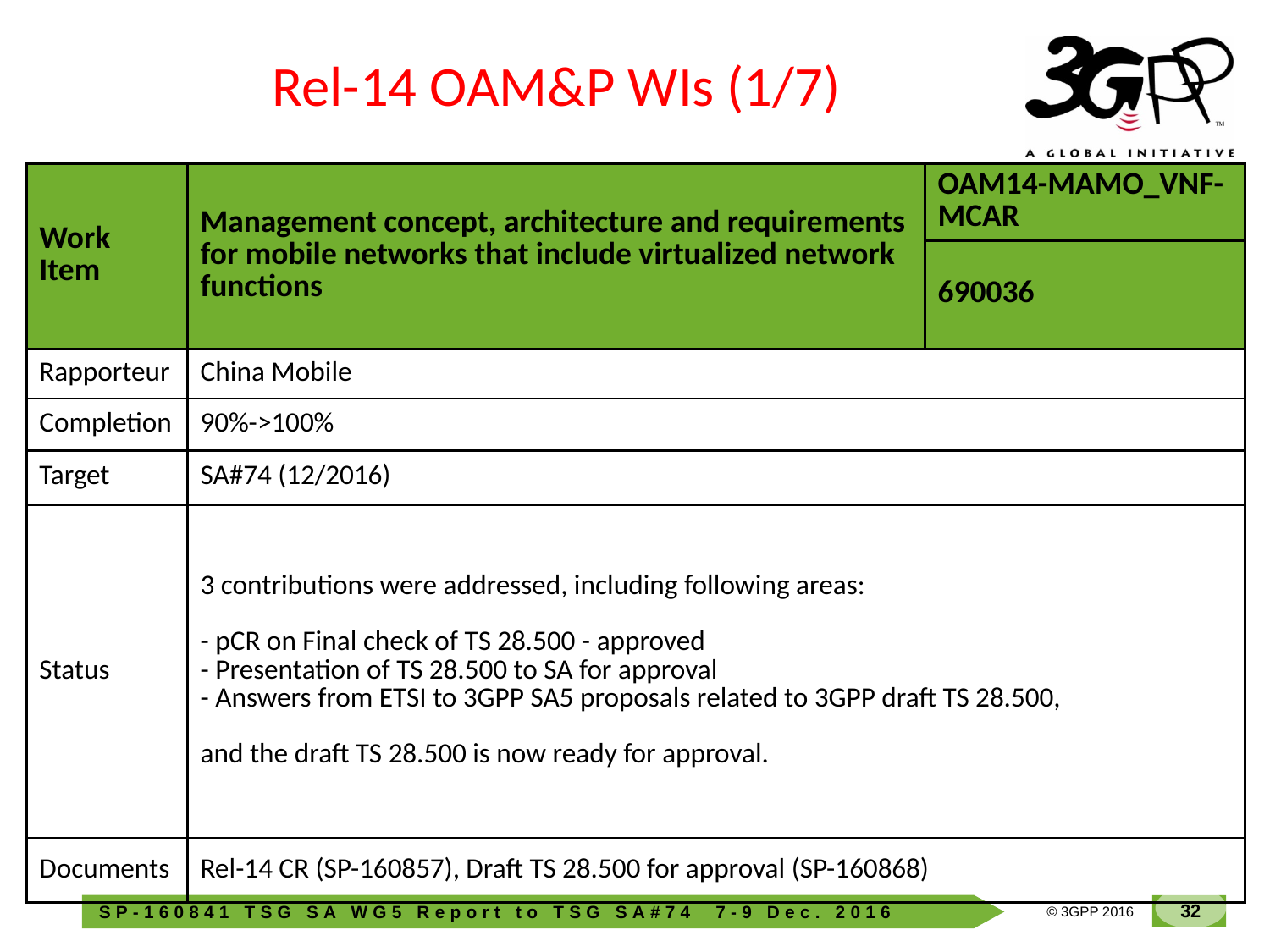

Rel-14 OAM&P WIs (1/7)
| Work Item | Management concept, architecture and requirements for mobile networks that include virtualized network functions | OAM14-MAMO\_VNF-MCAR |
| --- | --- | --- |
|  |  | 690036 |
| Rapporteur | China Mobile |  |
| Completion | 90%->100% |  |
| Target | SA#74 (12/2016) |  |
| Status | 3 contributions were addressed, including following areas: - pCR on Final check of TS 28.500 - approved - Presentation of TS 28.500 to SA for approval - Answers from ETSI to 3GPP SA5 proposals related to 3GPP draft TS 28.500, and the draft TS 28.500 is now ready for approval. |  |
| Documents | Rel-14 CR (SP-160857), Draft TS 28.500 for approval (SP-160868) |  |